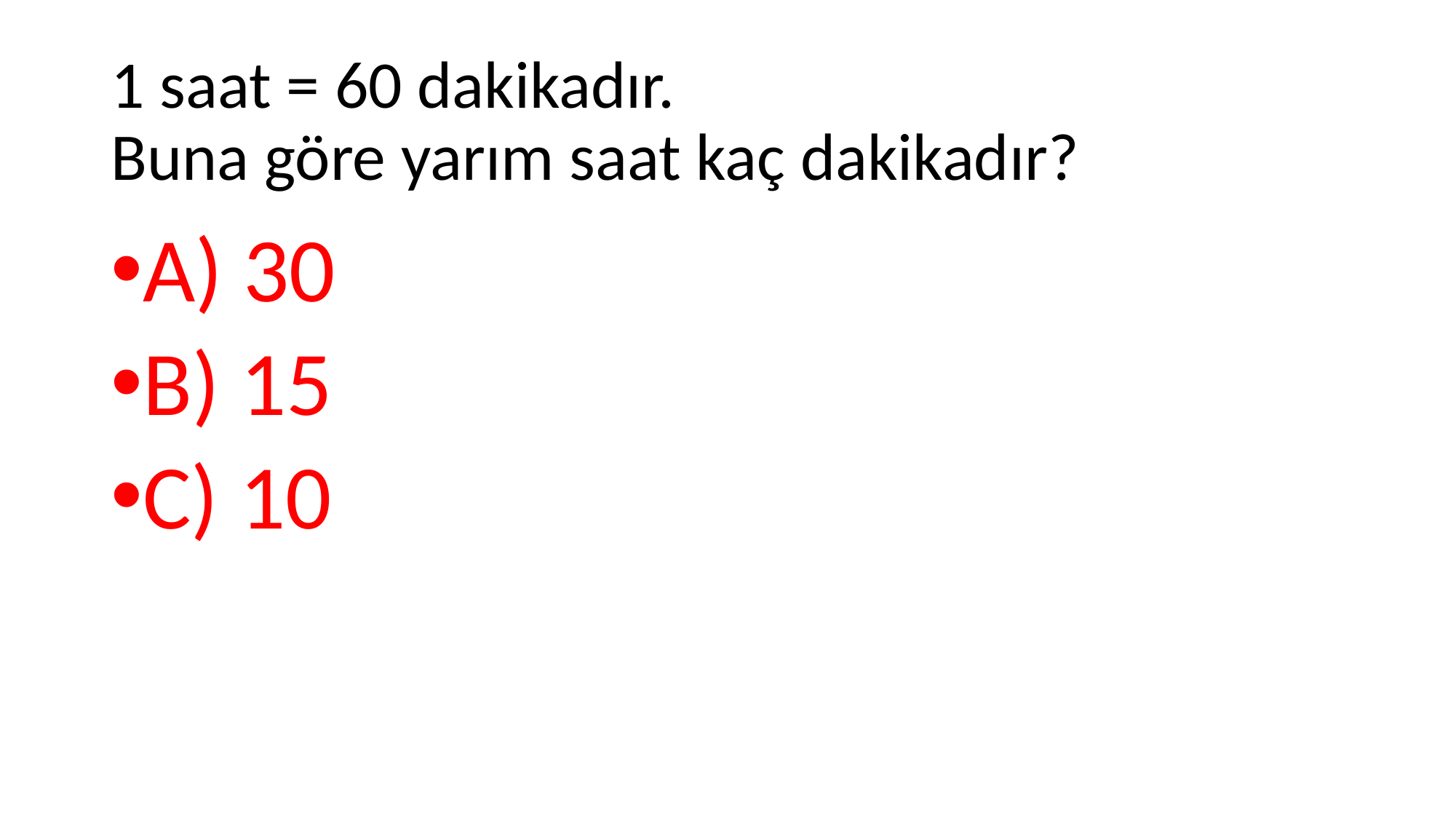

# 1 saat = 60 dakikadır. Buna göre yarım saat kaç dakikadır?
A) 30
B) 15
C) 10